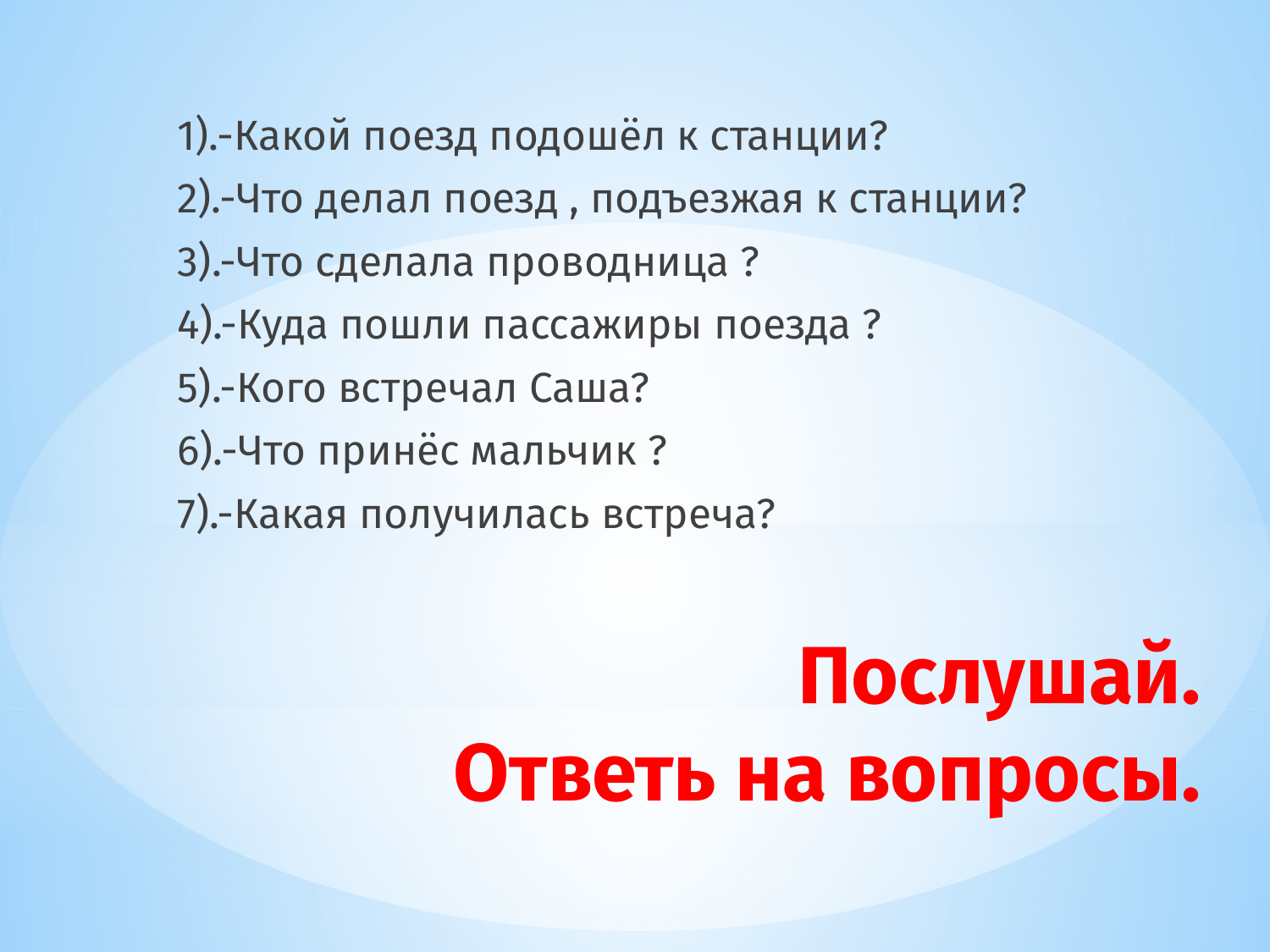

1).-Какой поезд подошёл к станции?
2).-Что делал поезд , подъезжая к станции?
3).-Что сделала проводница ?
4).-Куда пошли пассажиры поезда ?
5).-Кого встречал Саша?
6).-Что принёс мальчик ?
7).-Какая получилась встреча?
# Послушай. Ответь на вопросы.